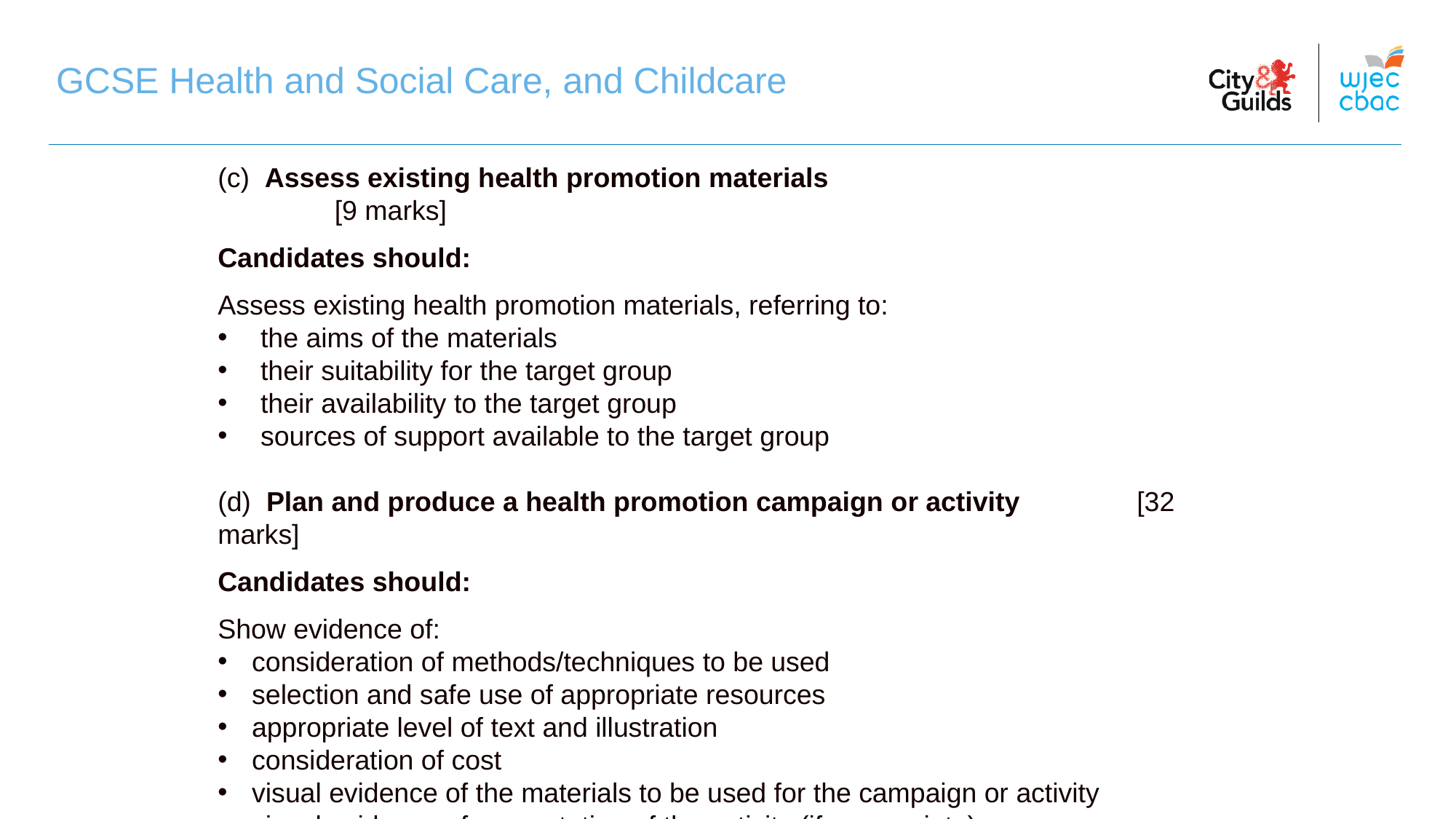

GCSE Health and Social Care, and Childcare
GCSE Health and Social Care, and Childcare
(c)  Assess existing health promotion materials 					 [9 marks]

Candidates should:

Assess existing health promotion materials, referring to:
the aims of the materials
their suitability for the target group
their availability to the target group
sources of support available to the target group

(d)  Plan and produce a health promotion campaign or activity	      [32 marks]

Candidates should:

Show evidence of:
consideration of methods/techniques to be used
selection and safe use of appropriate resources
appropriate level of text and illustration
consideration of cost
visual evidence of the materials to be used for the campaign or activity
visual evidence of presentation of the activity (if appropriate)
gaining feedback